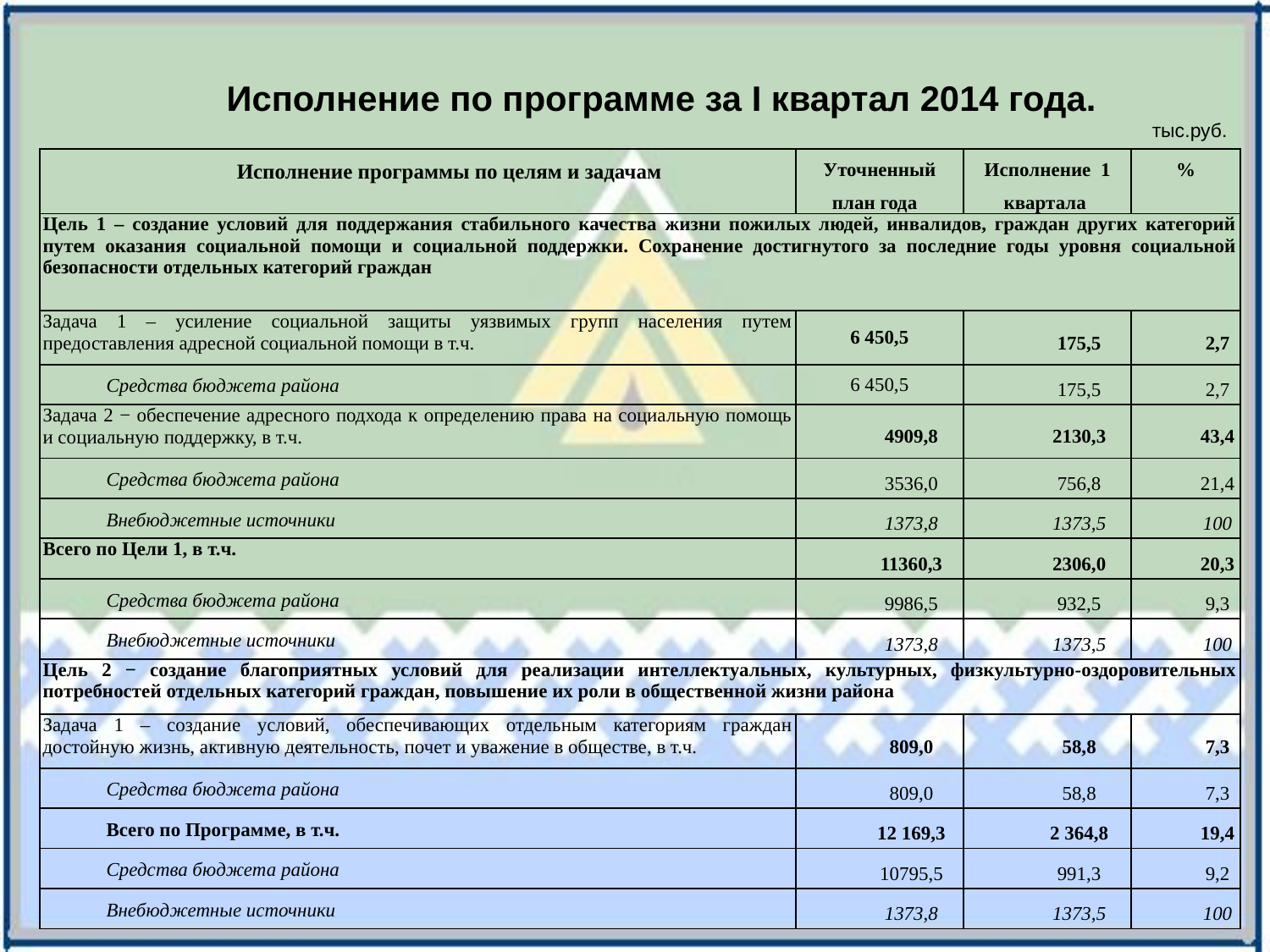

Исполнение по программе за I квартал 2014 года.
тыс.руб.
| Исполнение программы по целям и задачам | Уточненный план года | Исполнение 1 квартала | % |
| --- | --- | --- | --- |
| Цель 1 – создание условий для поддержания стабильного качества жизни пожилых людей, инвалидов, граждан других категорий путем оказания социальной помощи и социальной поддержки. Сохранение достигнутого за последние годы уровня социальной безопасности отдельных категорий граждан |  |  |  |
| Задача 1 – усиление социальной защиты уязвимых групп населения путем предоставления адресной социальной помощи в т.ч. | 6 450,5 | 175,5 | 2,7 |
| Средства бюджета района | 6 450,5 | 175,5 | 2,7 |
| Задача 2 − обеспечение адресного подхода к определению права на социальную помощь и социальную поддержку, в т.ч. | 4909,8 | 2130,3 | 43,4 |
| Средства бюджета района | 3536,0 | 756,8 | 21,4 |
| Внебюджетные источники | 1373,8 | 1373,5 | 100 |
| Всего по Цели 1, в т.ч. | 11360,3 | 2306,0 | 20,3 |
| Средства бюджета района | 9986,5 | 932,5 | 9,3 |
| Внебюджетные источники | 1373,8 | 1373,5 | 100 |
| Цель 2 − создание благоприятных условий для реализации интеллектуальных, культурных, физкультурно-оздоровительных потребностей отдельных категорий граждан, повышение их роли в общественной жизни района |  |  |  |
| Задача 1 – создание условий, обеспечивающих отдельным категориям граждан достойную жизнь, активную деятельность, почет и уважение в обществе, в т.ч. | 809,0 | 58,8 | 7,3 |
| Средства бюджета района | 809,0 | 58,8 | 7,3 |
| Всего по Программе, в т.ч. | 12 169,3 | 2 364,8 | 19,4 |
| Средства бюджета района | 10795,5 | 991,3 | 9,2 |
| Внебюджетные источники | 1373,8 | 1373,5 | 100 |